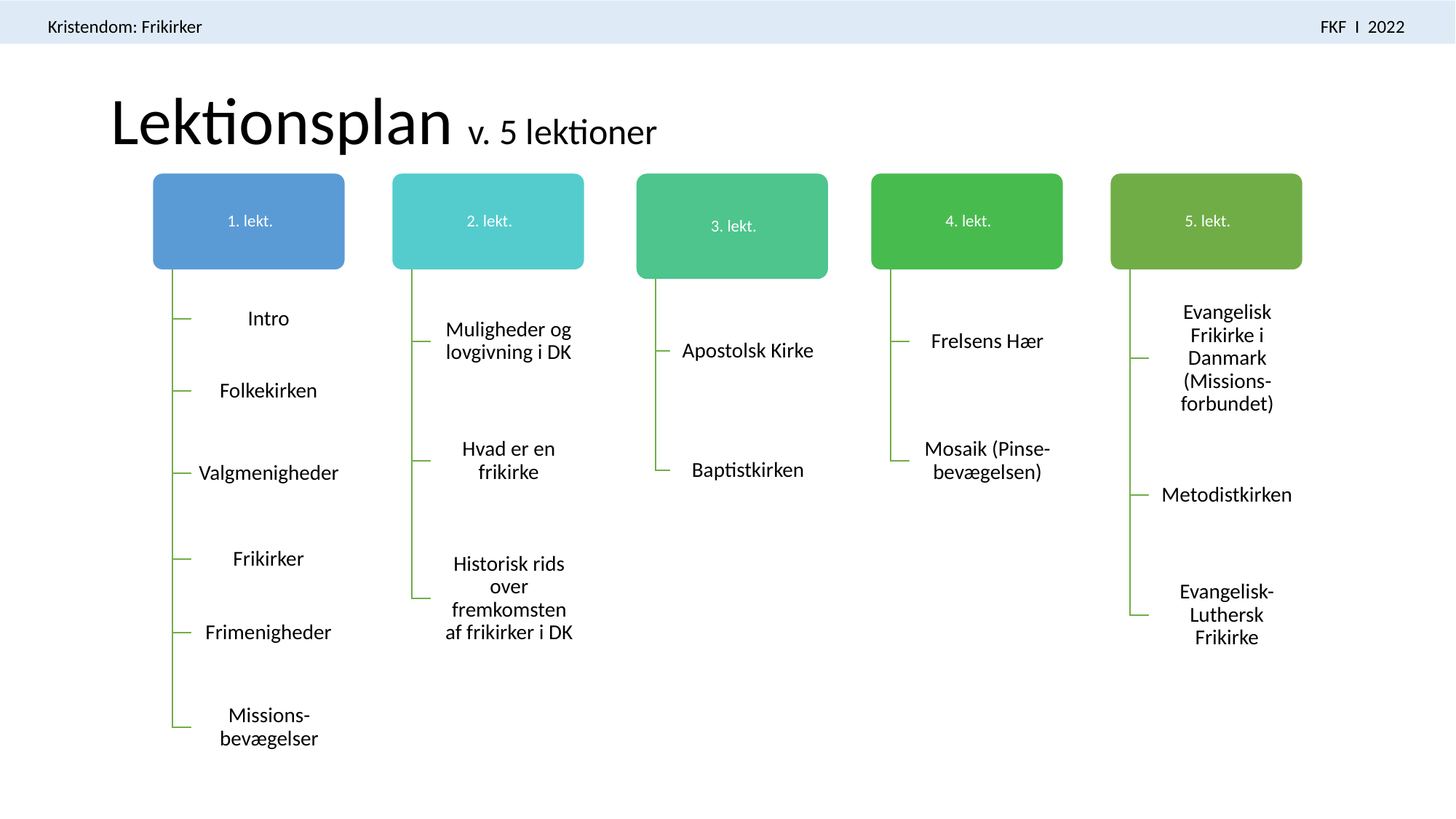

Kristendom: Frikirker			       								FKF  I  2022
# Lektionsplan v. 5 lektioner
1. lekt.
Intro
Folkekirken
Valgmenigheder
Frikirker
Frimenigheder
Missions-bevægelser
2. lekt.
Muligheder og lovgivning i DK
Hvad er en frikirke
Historisk rids over fremkomsten af frikirker i DK
3. lekt.
Apostolsk Kirke
Baptistkirken
4. lekt.
Frelsens Hær
Mosaik (Pinse-bevægelsen)
5. lekt.
Evangelisk Frikirke i Danmark (Missions-forbundet)
Metodistkirken
Evangelisk- Luthersk Frikirke